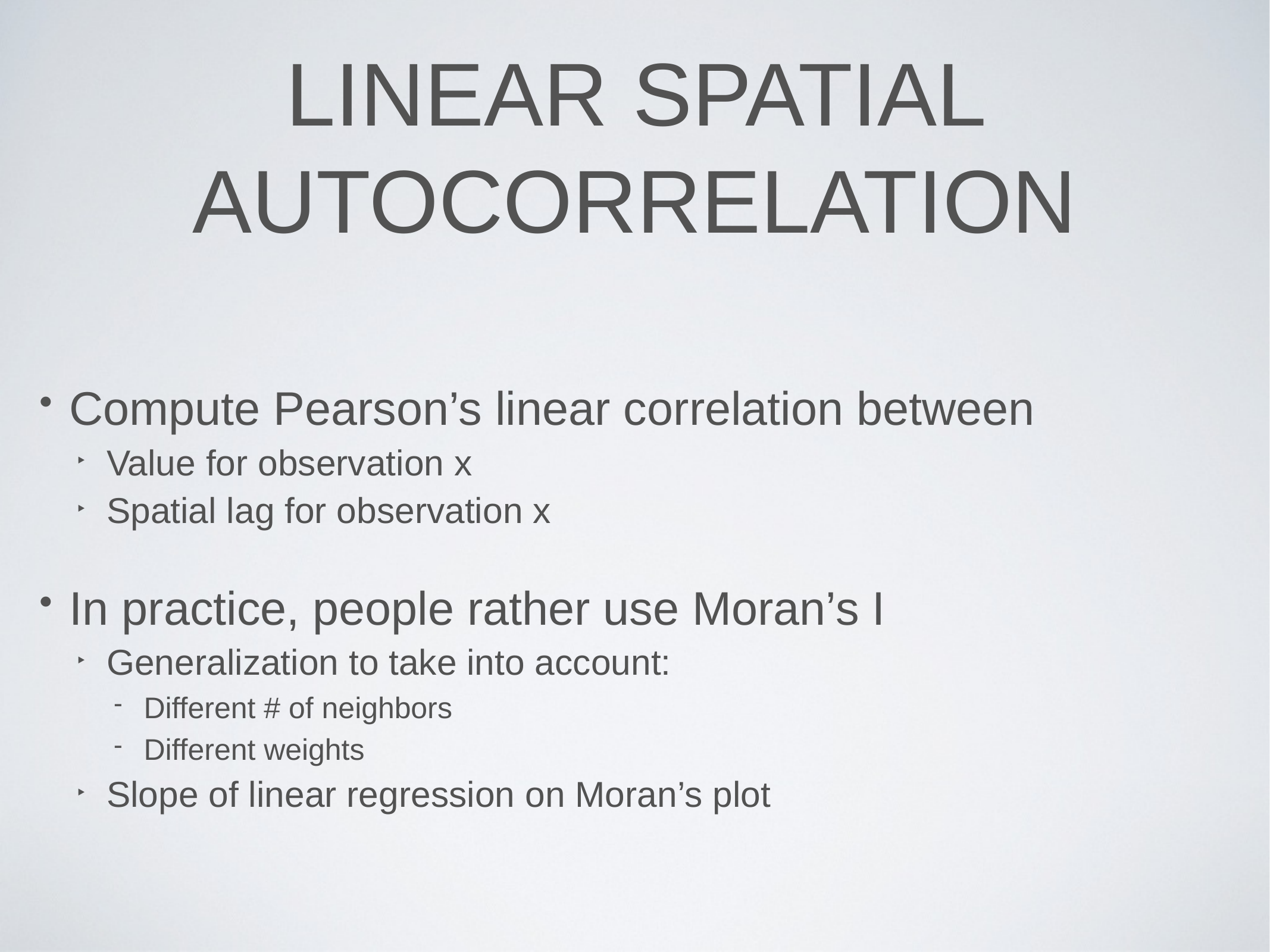

114
# Linear spatial autocorrelation
Compute Pearson’s linear correlation between
Value for observation x
Spatial lag for observation x
In practice, people rather use Moran’s I
Generalization to take into account:
Different # of neighbors
Different weights
Slope of linear regression on Moran’s plot